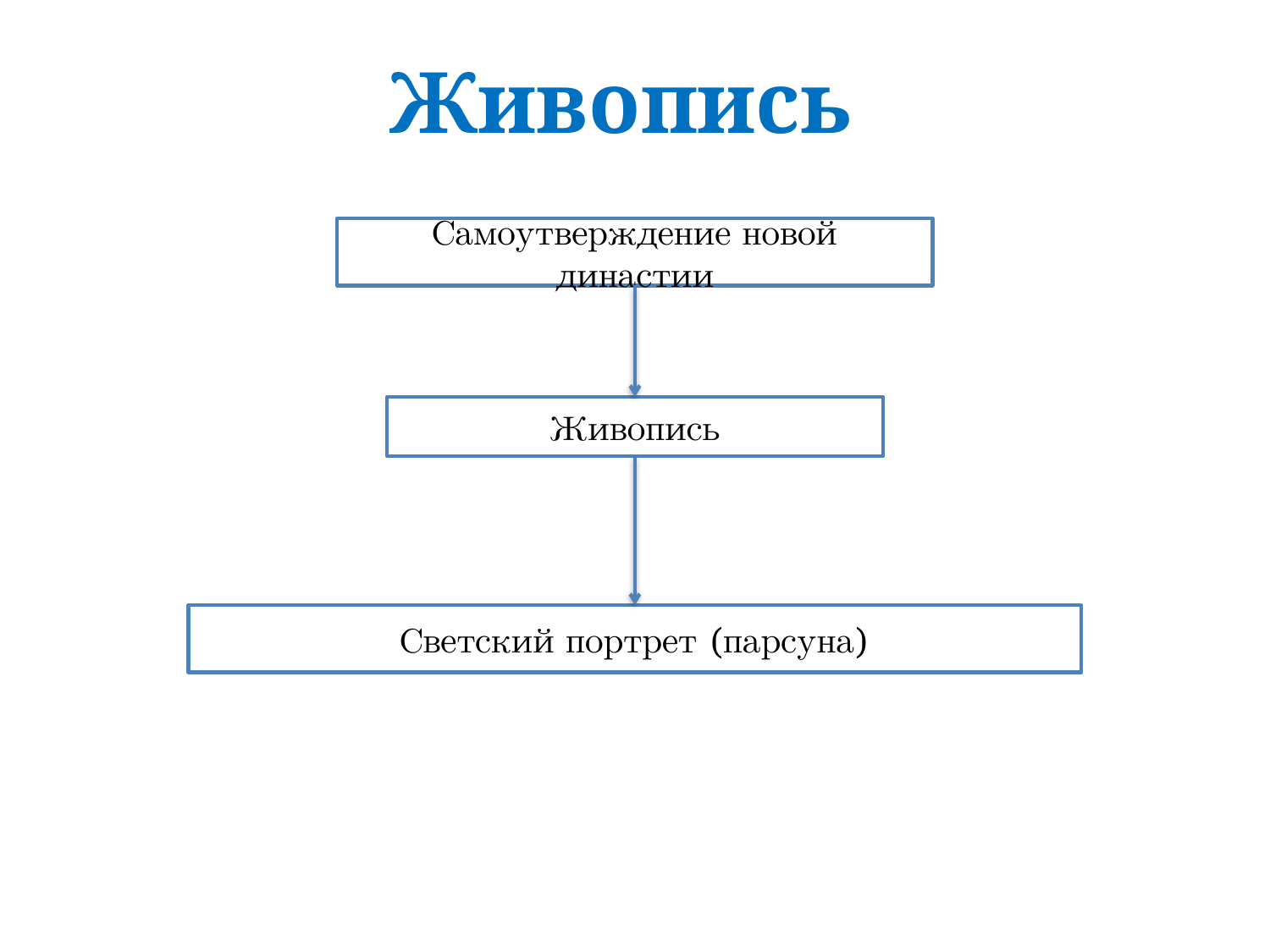

Живопись
Самоутверждение новой династии
Живопись
Светский портрет (парсуна)